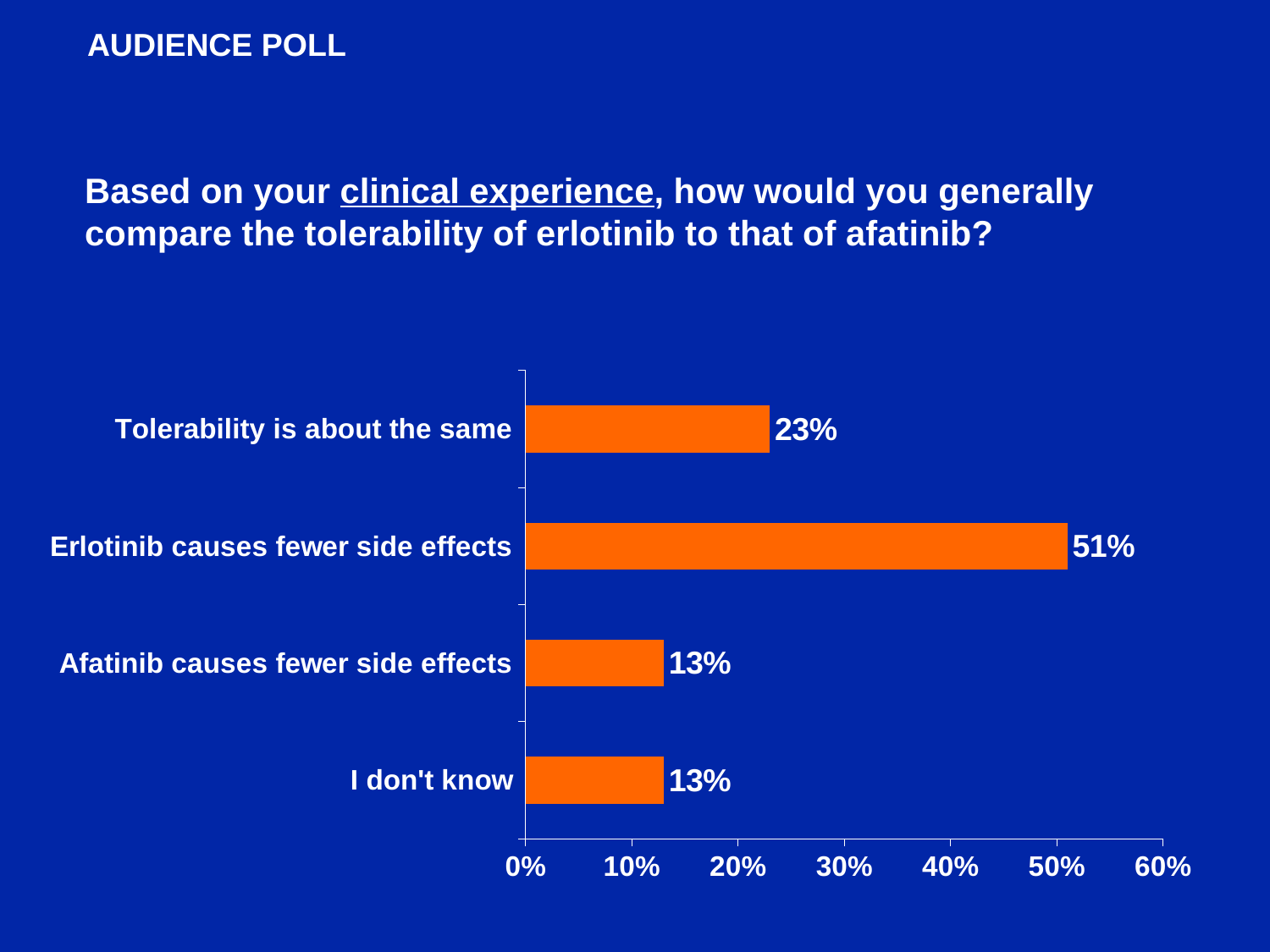

AUDIENCE POLL
Based on your clinical experience, how would you generally compare the tolerability of erlotinib to that of afatinib?

### Chart

| Category | Series 1 |
|---|---|
| I don't know | 0.13 |
| Afatinib causes fewer side effects | 0.13 |
| Erlotinib causes fewer side effects | 0.51 |
| Tolerability is about the same | 0.23 |